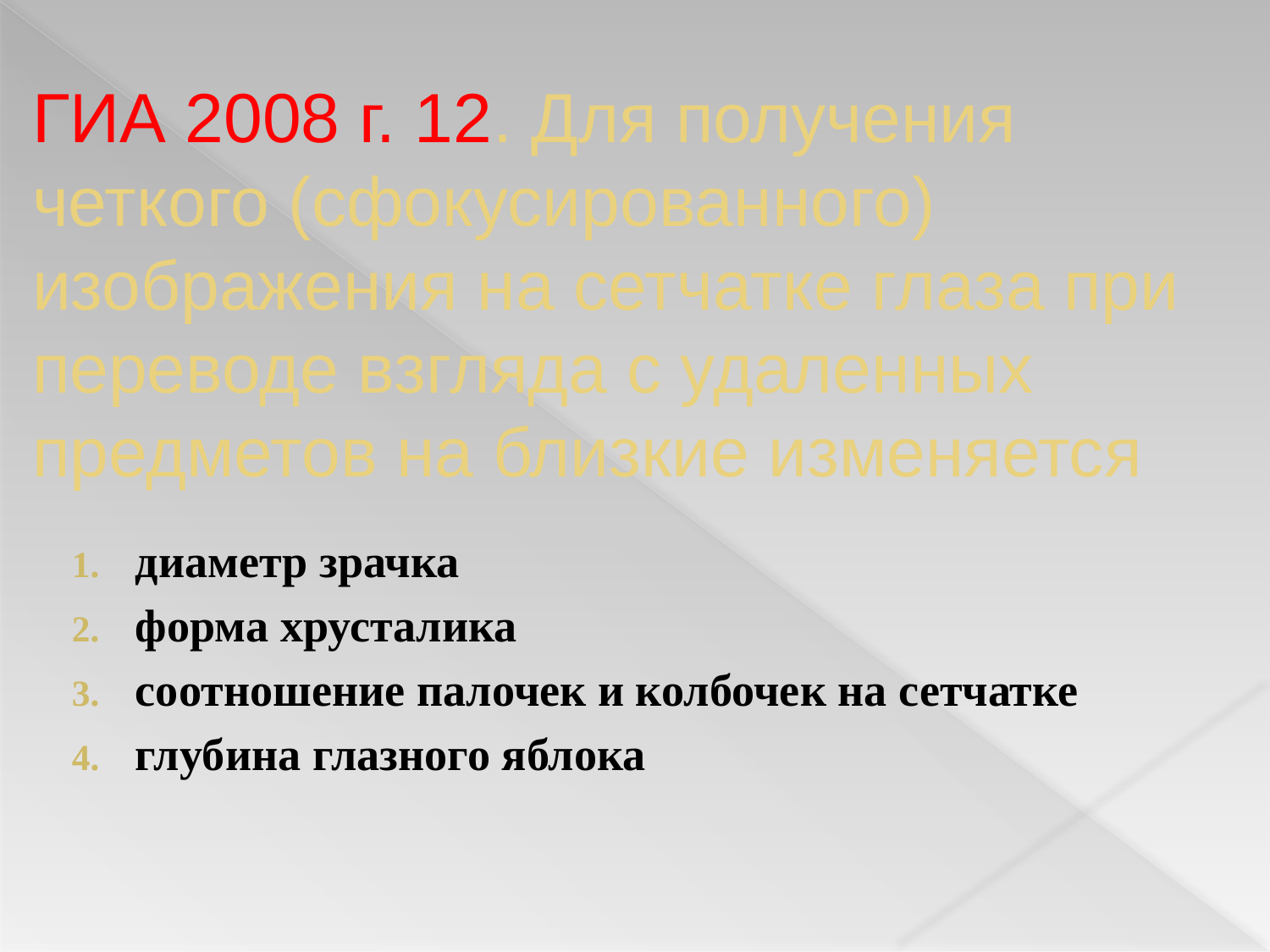

# ГИА 2008 г. 12. Для получения четкого (сфокусированного) изображения на сетчатке глаза при переводе взгляда с удаленных предметов на близкие изменяется
диаметр зрачка
форма хрусталика
соотношение палочек и колбочек на сетчатке
глубина глазного яблока